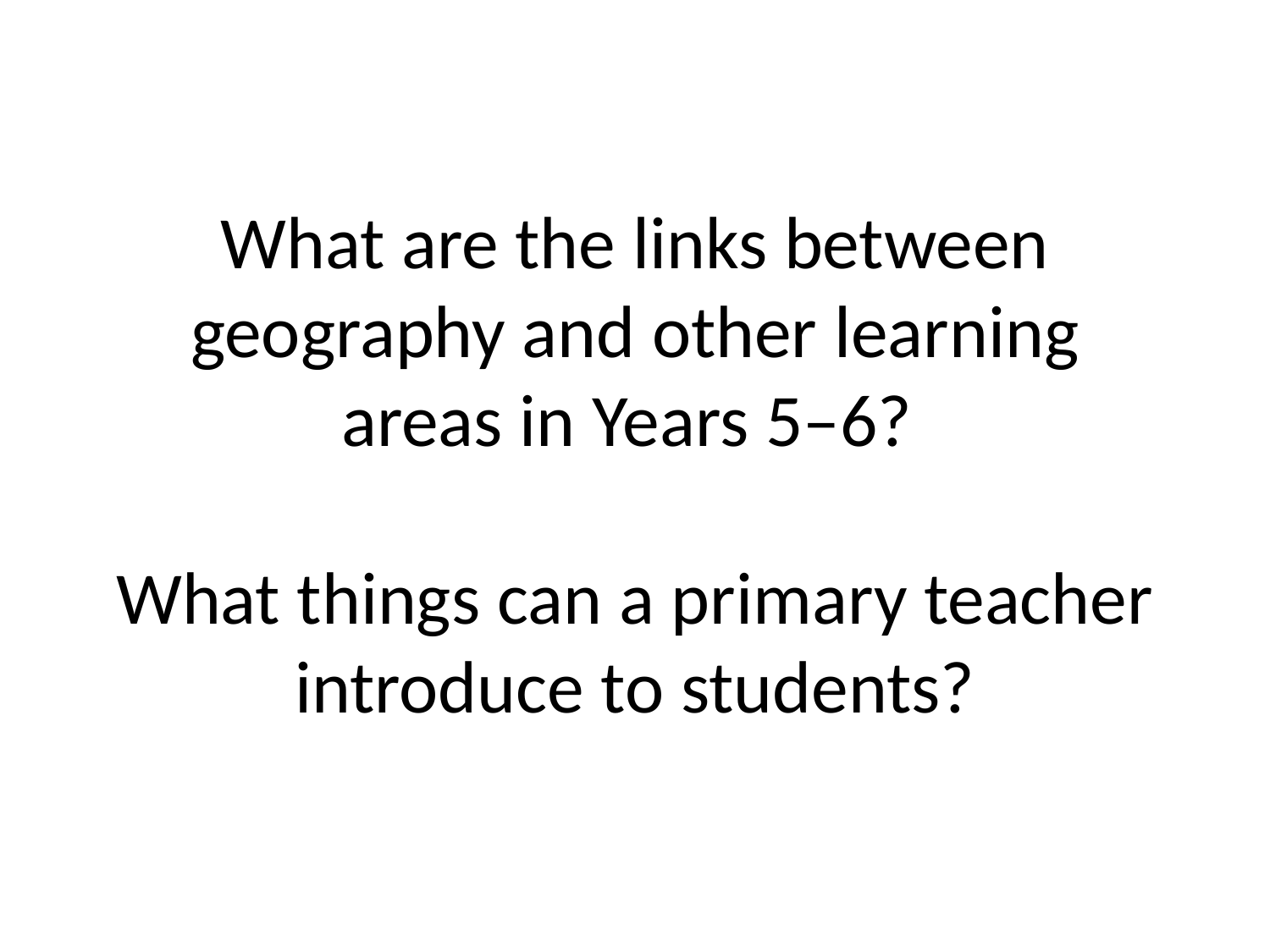

# What are the links between geography and other learning areas in Years 5–6? What things can a primary teacher introduce to students?